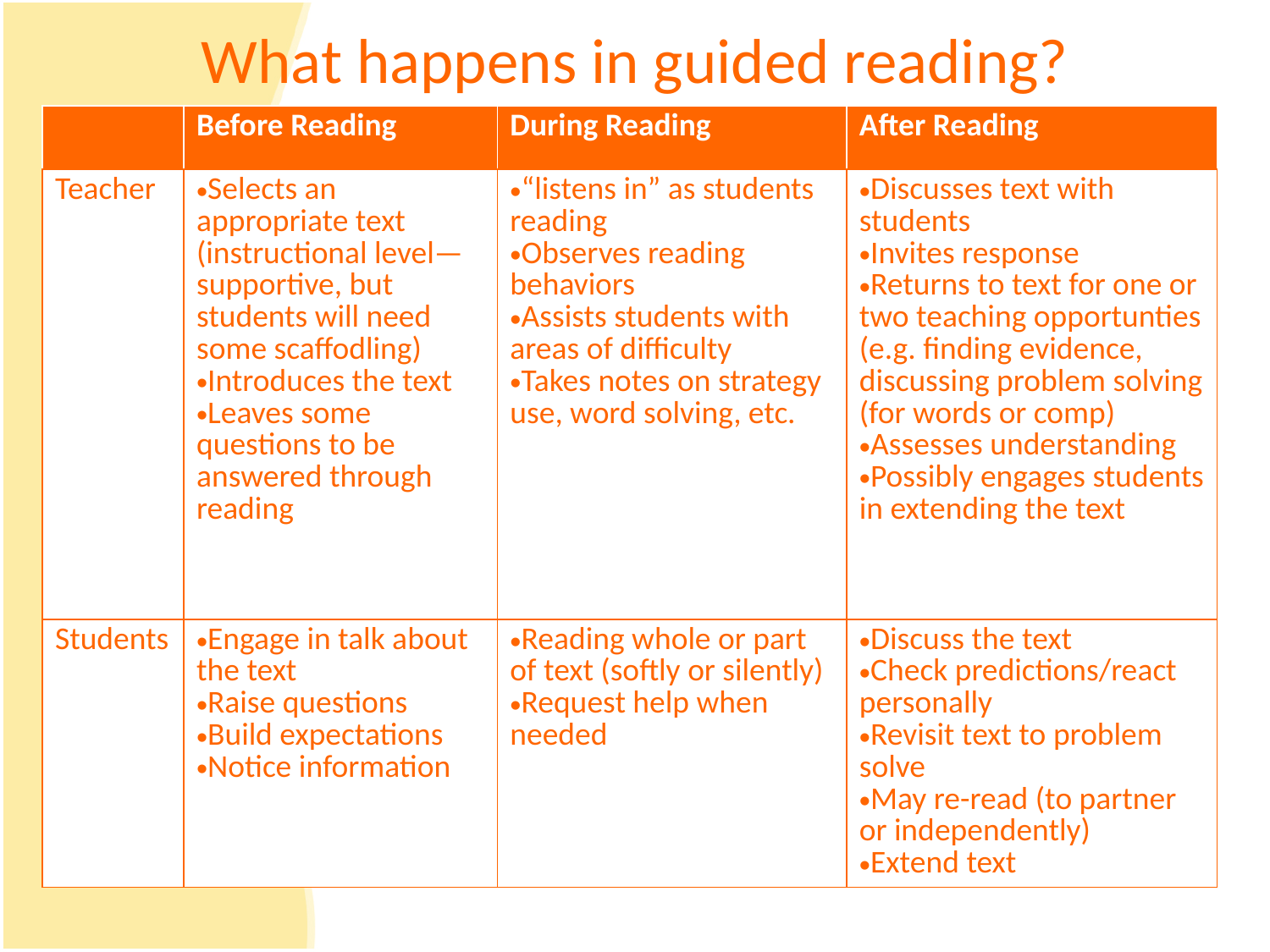

# What happens in guided reading?
|  | Before Reading | During Reading | After Reading |
| --- | --- | --- | --- |
| Teacher | Selects an appropriate text (instructional level—supportive, but students will need some scaffodling) Introduces the text Leaves some questions to be answered through reading | “listens in” as students reading Observes reading behaviors Assists students with areas of difficulty Takes notes on strategy use, word solving, etc. | Discusses text with students Invites response Returns to text for one or two teaching opportunties (e.g. finding evidence, discussing problem solving (for words or comp) Assesses understanding Possibly engages students in extending the text |
| Students | Engage in talk about the text Raise questions Build expectations Notice information | Reading whole or part of text (softly or silently) Request help when needed | Discuss the text Check predictions/react personally Revisit text to problem solve May re-read (to partner or independently) Extend text |